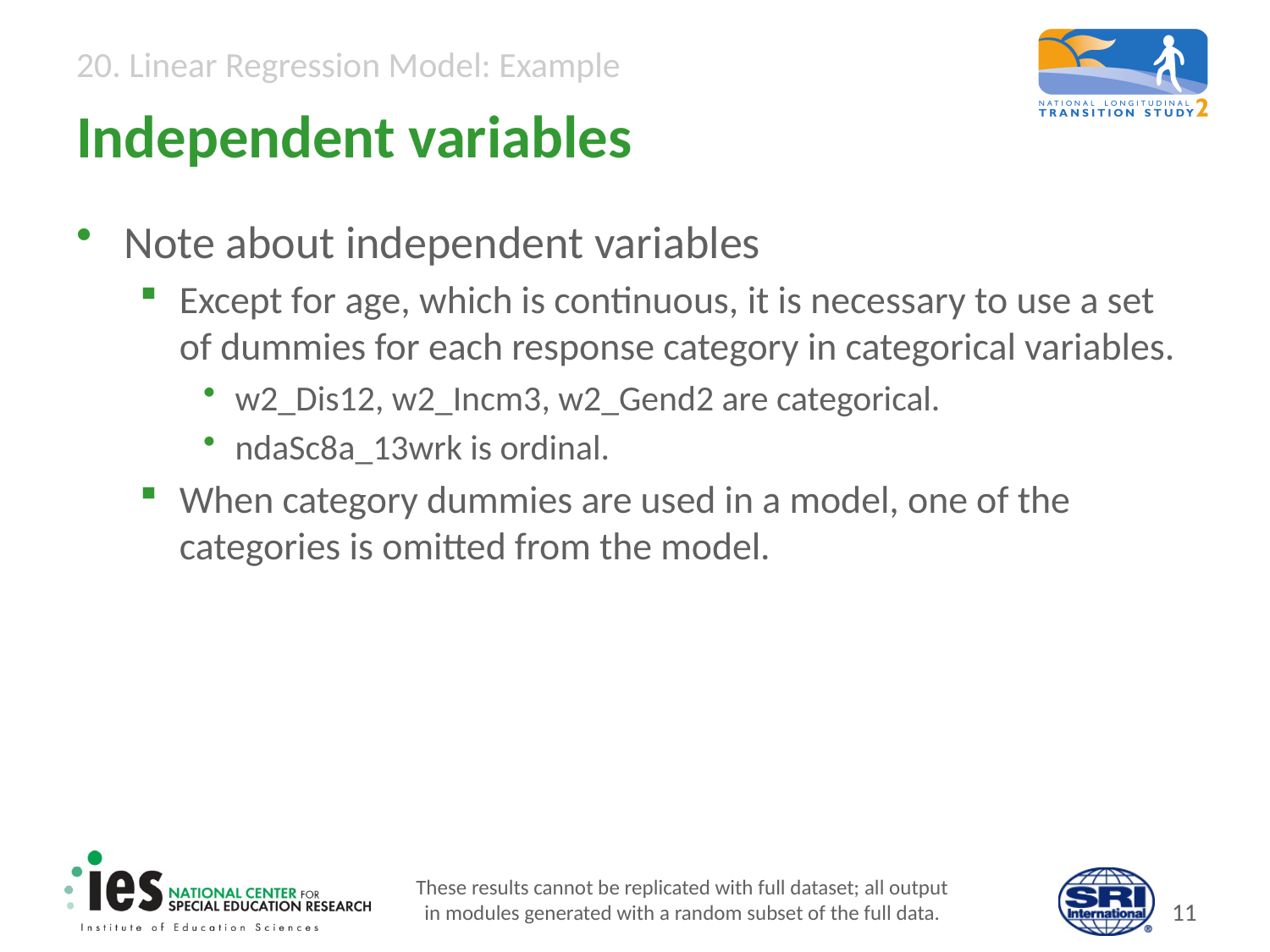

# Independent variables
Note about independent variables
Except for age, which is continuous, it is necessary to use a set of dummies for each response category in categorical variables.
w2_Dis12, w2_Incm3, w2_Gend2 are categorical.
ndaSc8a_13wrk is ordinal.
When category dummies are used in a model, one of the categories is omitted from the model.
These results cannot be replicated with full dataset; all output
in modules generated with a random subset of the full data.
11